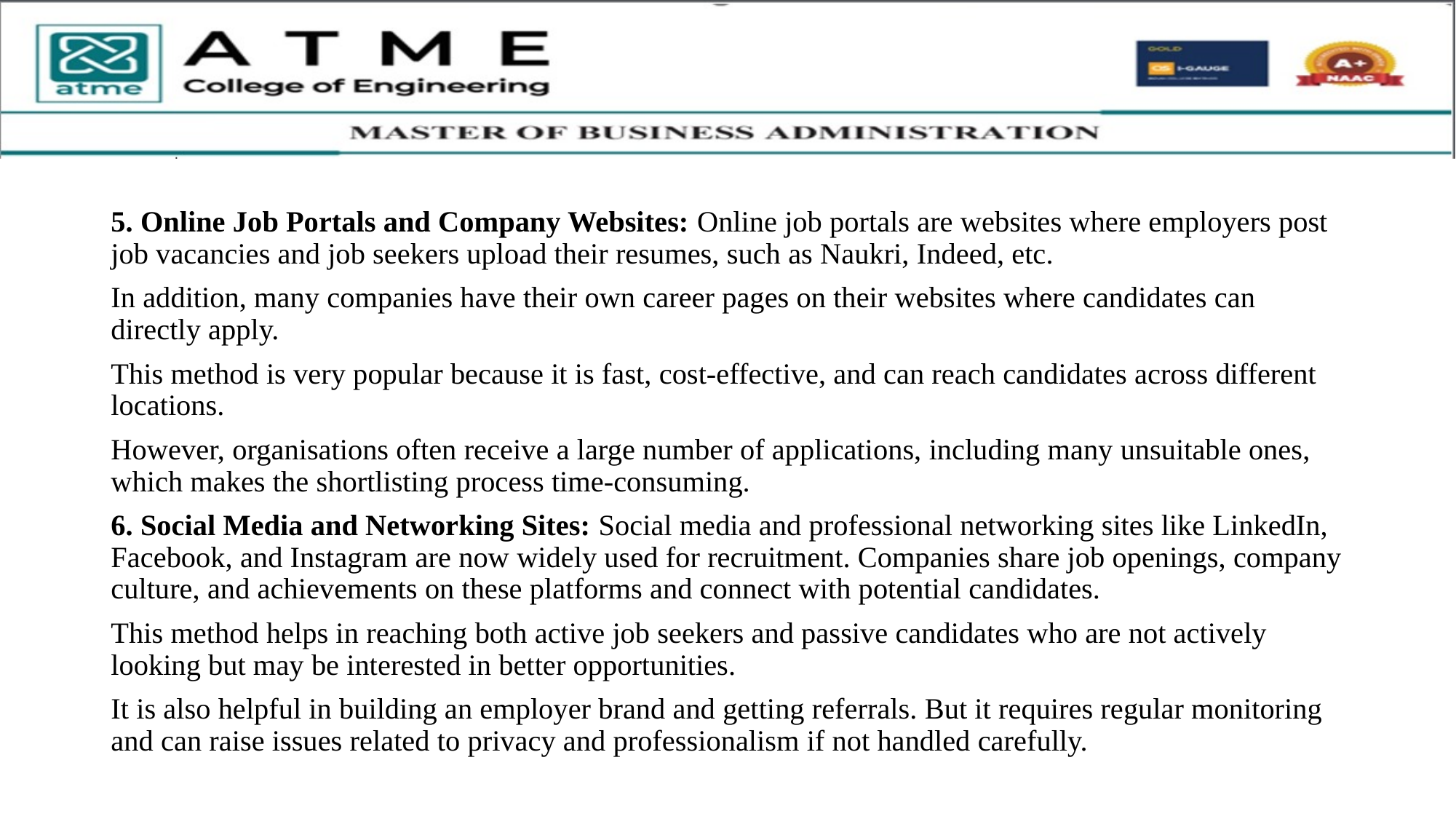

5. Online Job Portals and Company Websites: Online job portals are websites where employers post job vacancies and job seekers upload their resumes, such as Naukri, Indeed, etc.
In addition, many companies have their own career pages on their websites where candidates can directly apply.
This method is very popular because it is fast, cost-effective, and can reach candidates across different locations.
However, organisations often receive a large number of applications, including many unsuitable ones, which makes the shortlisting process time-consuming.
6. Social Media and Networking Sites: Social media and professional networking sites like LinkedIn, Facebook, and Instagram are now widely used for recruitment. Companies share job openings, company culture, and achievements on these platforms and connect with potential candidates.
This method helps in reaching both active job seekers and passive candidates who are not actively looking but may be interested in better opportunities.
It is also helpful in building an employer brand and getting referrals. But it requires regular monitoring and can raise issues related to privacy and professionalism if not handled carefully.